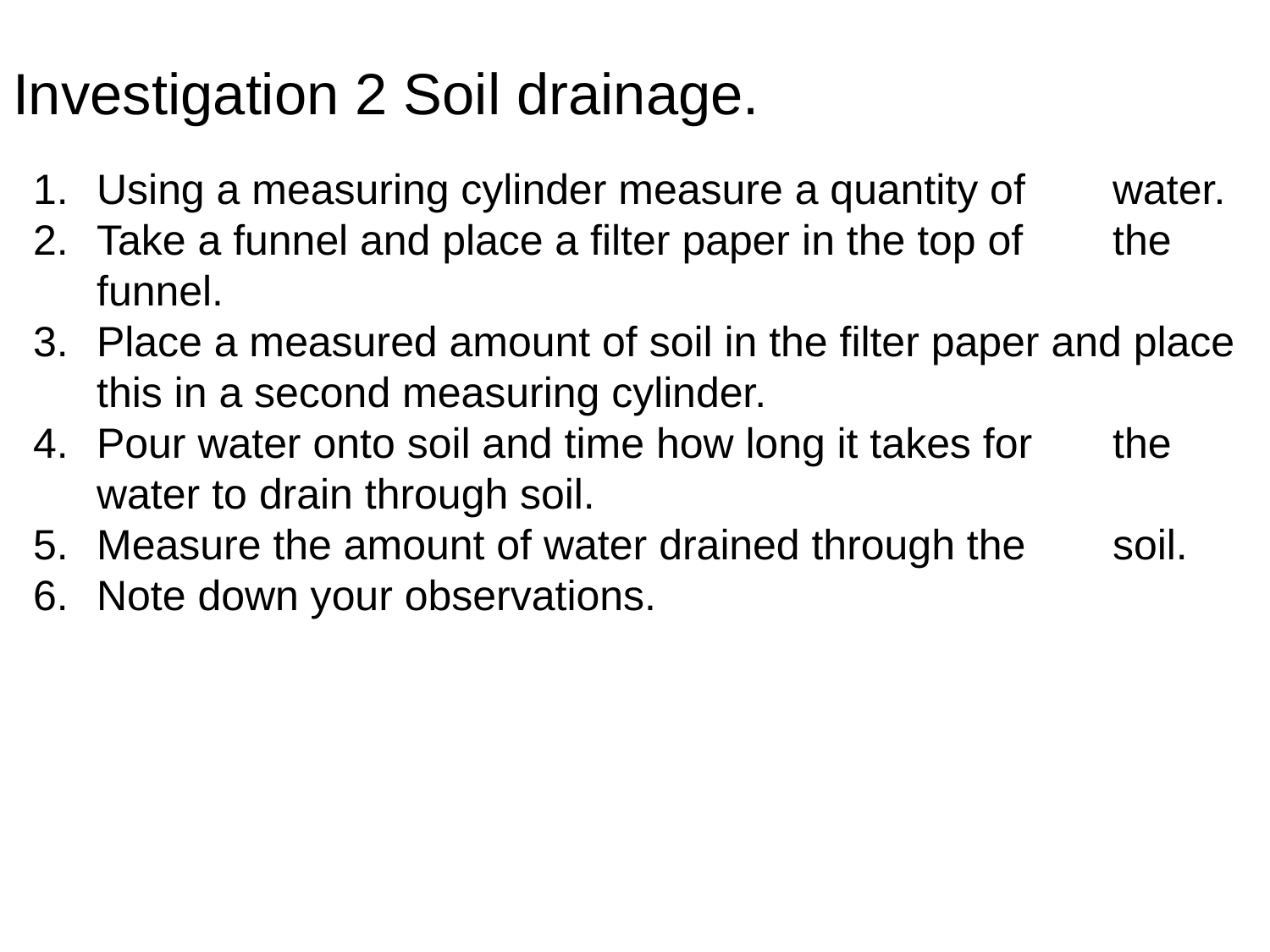

# Investigation 2 Soil drainage.
Using a measuring cylinder measure a quantity of 	water.
Take a funnel and place a filter paper in the top of 	the funnel.
Place a measured amount of soil in the filter paper and place this in a second measuring cylinder.
Pour water onto soil and time how long it takes for 	the water to drain through soil.
Measure the amount of water drained through the 	soil.
Note down your observations.